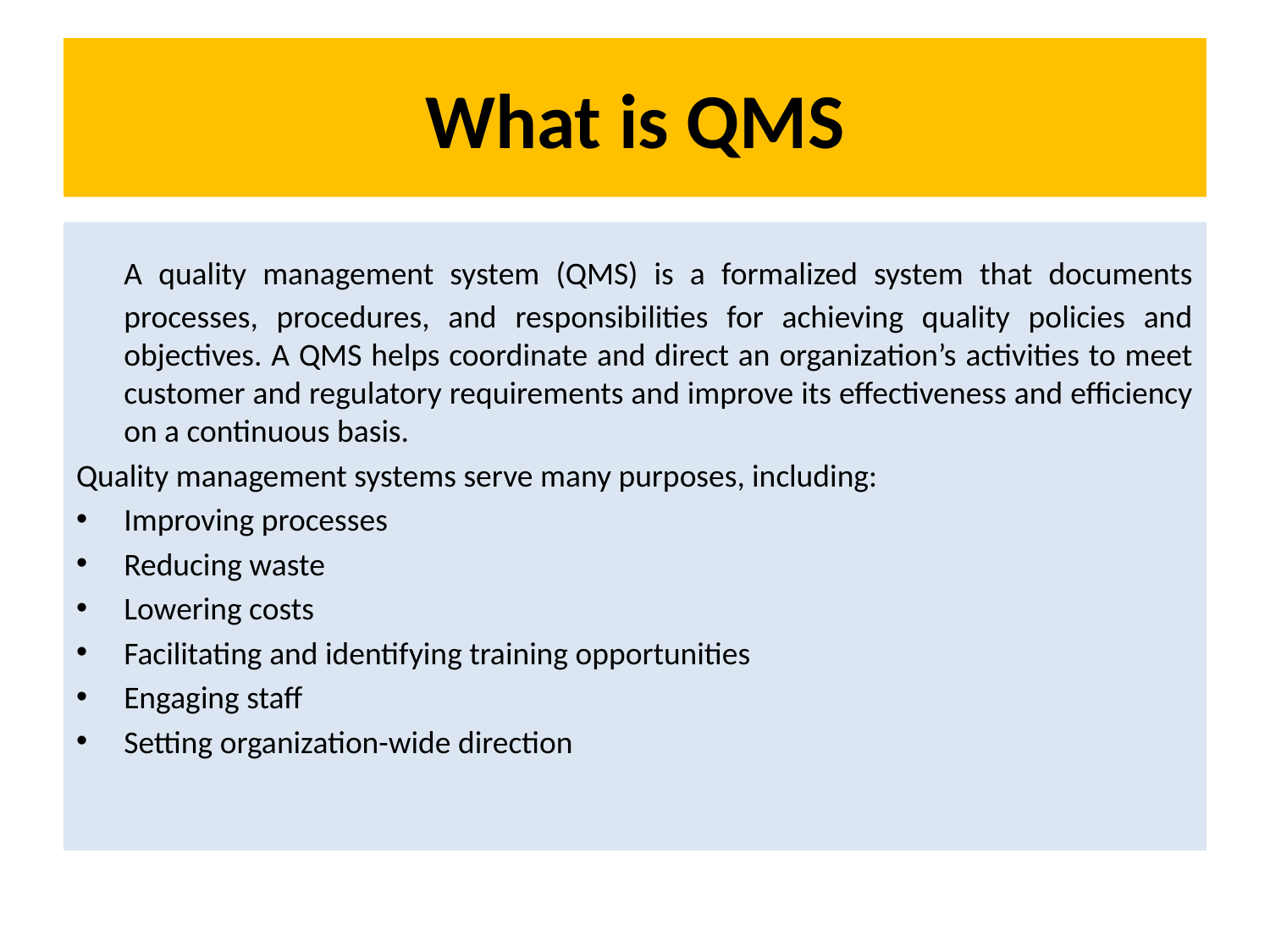

# What is QMS
	A quality management system (QMS) is a formalized system that documents processes, procedures, and responsibilities for achieving quality policies and objectives. A QMS helps coordinate and direct an organization’s activities to meet customer and regulatory requirements and improve its effectiveness and efficiency on a continuous basis.
Quality management systems serve many purposes, including:
Improving processes
Reducing waste
Lowering costs
Facilitating and identifying training opportunities
Engaging staff
Setting organization-wide direction